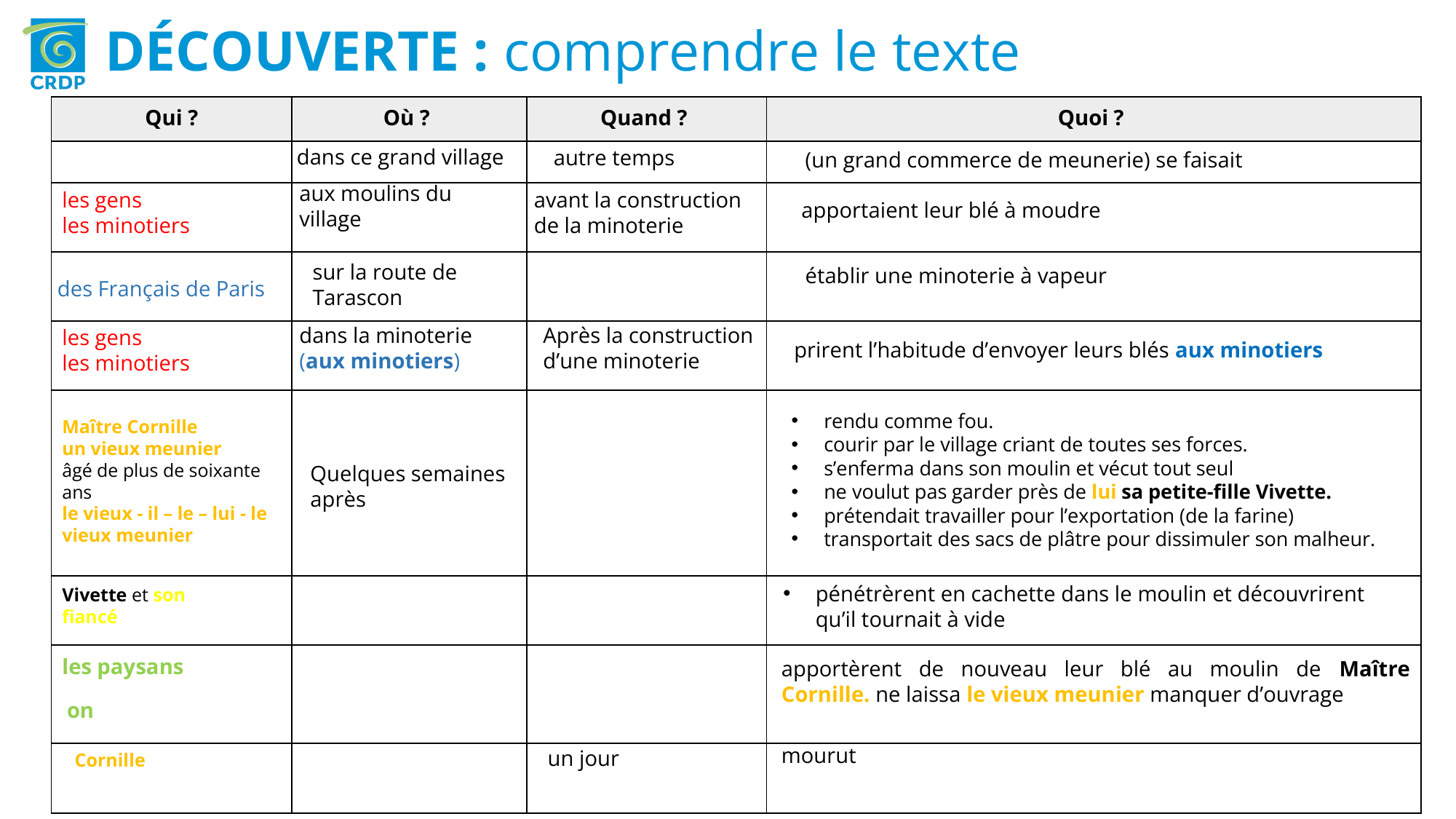

DÉCOUVERTE : comprendre le texte
| Qui ? | Où ? | Quand ? | Quoi ? |
| --- | --- | --- | --- |
|  |  |  |  |
|  |  |  |  |
|  |  |  |  |
|  |  |  |  |
|  |  |  |  |
|  |  |  |  |
|  |  |  |  |
|  |  |  |  |
dans ce grand village
autre temps
(un grand commerce de meunerie) se faisait
avant la construction
de la minoterie
aux moulins du village
apportaient leur blé à moudre
les gens
les minotiers
établir une minoterie à vapeur
des Français de Paris
sur la route de Tarascon
dans la minoterie
(aux minotiers)
Après la construction d’une minoterie
les gens
les minotiers
prirent l’habitude d’envoyer leurs blés aux minotiers
rendu comme fou.
courir par le village criant de toutes ses forces.
s’enferma dans son moulin et vécut tout seul
ne voulut pas garder près de lui sa petite-fille Vivette.
prétendait travailler pour l’exportation (de la farine)
transportait des sacs de plâtre pour dissimuler son malheur.
Maître Cornille
un vieux meunier
âgé de plus de soixante ans
le vieux - il – le – lui - le vieux meunier
Quelques semaines après
Vivette et son fiancé
pénétrèrent en cachette dans le moulin et découvrirent qu’il tournait à vide
les paysans
apportèrent de nouveau leur blé au moulin de Maître Cornille. ne laissa le vieux meunier manquer d’ouvrage.
on
mourut
Cornille
un jour